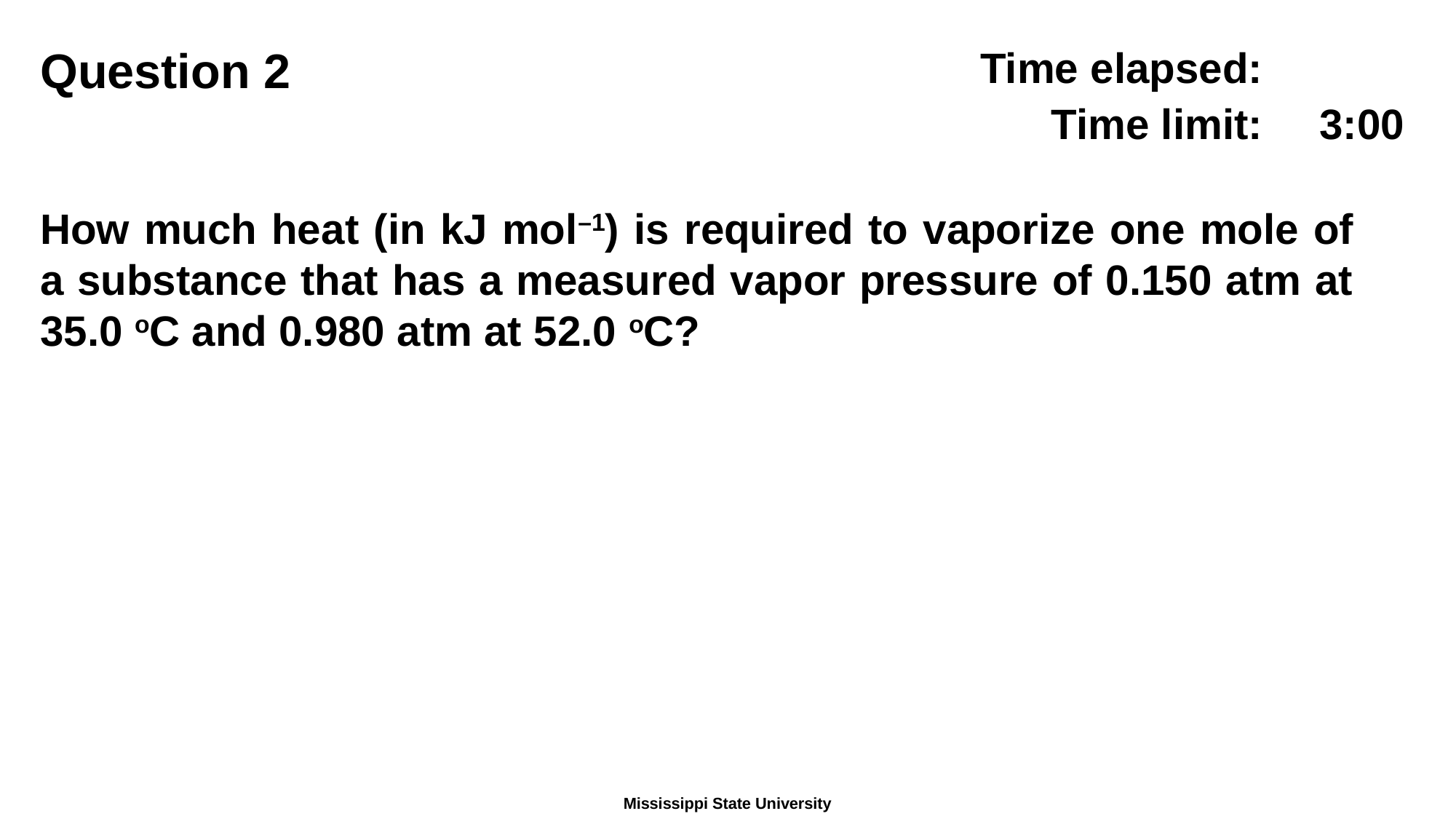

Question 2
Time elapsed:
Time limit:
3:00
How much heat (in kJ mol–1) is required to vaporize one mole of a substance that has a measured vapor pressure of 0.150 atm at 35.0 oC and 0.980 atm at 52.0 oC?
Mississippi State University